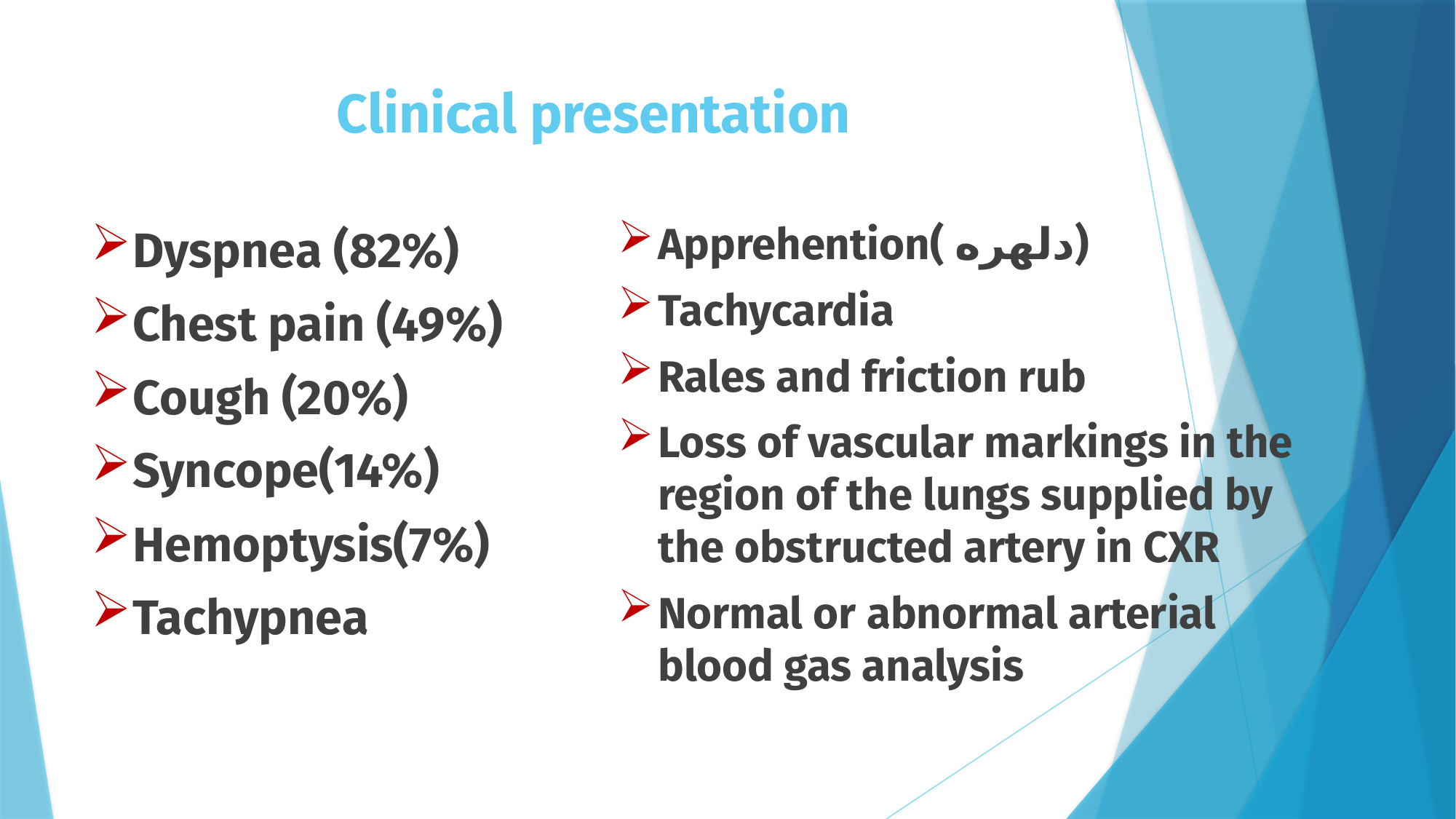

# Clinical presentation

Apprehention( دلهره)
Tachycardia
Rales and friction rub
Loss of vascular markings in the region of the lungs supplied by the obstructed artery in CXR
Normal or abnormal arterial blood gas analysis

Dyspnea (82%)
Chest pain (49%)
Cough (20%)
Syncope(14%)
Hemoptysis(7%)
Tachypnea